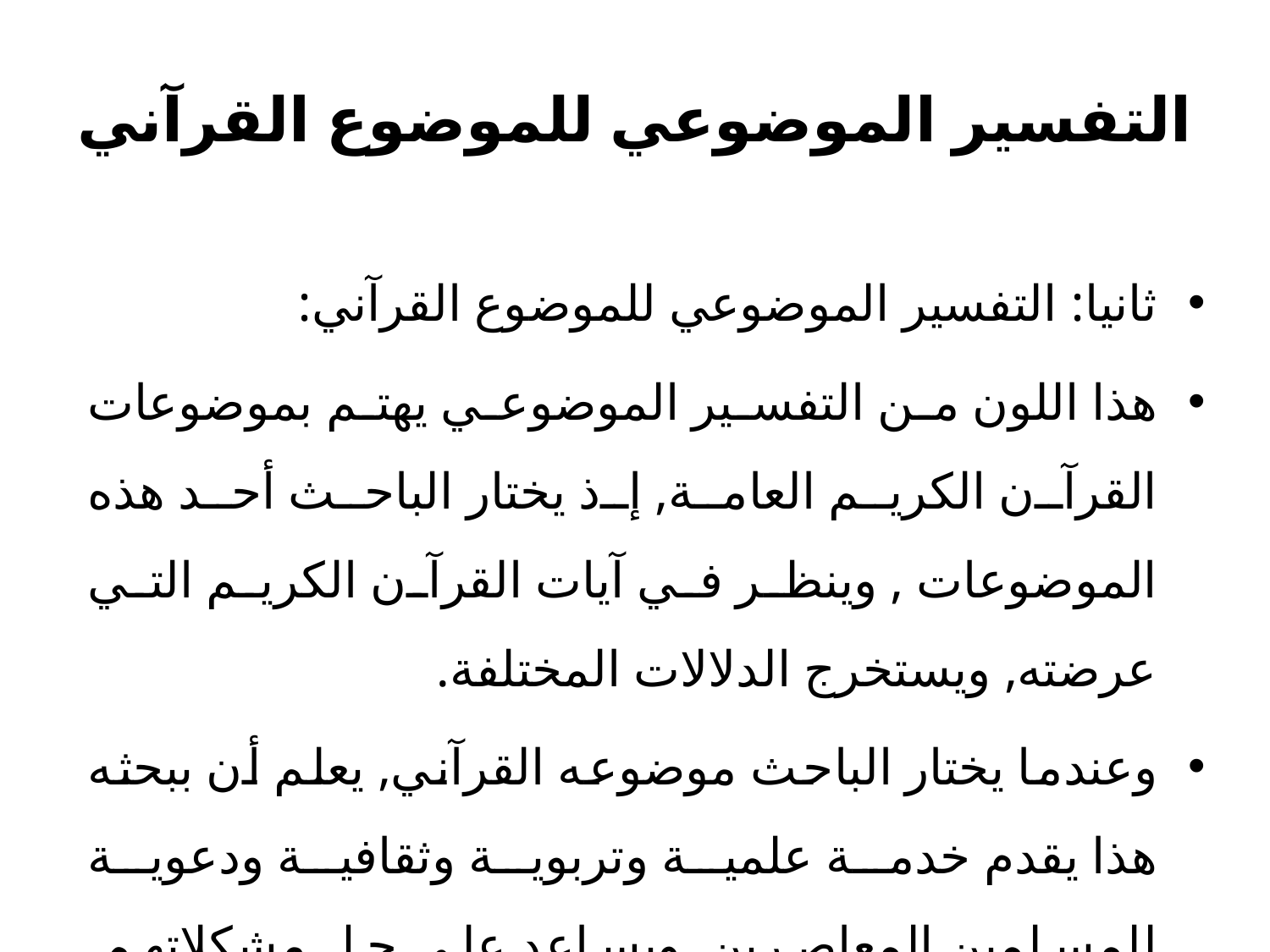

# التفسير الموضوعي للموضوع القرآني
ثانيا: التفسير الموضوعي للموضوع القرآني:
هذا اللون من التفسير الموضوعي يهتم بموضوعات القرآن الكريم العامة, إذ يختار الباحث أحد هذه الموضوعات , وينظر في آيات القرآن الكريم التي عرضته, ويستخرج الدلالات المختلفة.
وعندما يختار الباحث موضوعه القرآني, يعلم أن ببحثه هذا يقدم خدمة علمية وتربوية وثقافية ودعوية للمسلمين المعاصرين, ويساعد على حل مشكلاتهم, ومعالجة أمراضهم, والنهوض بمستواهم.